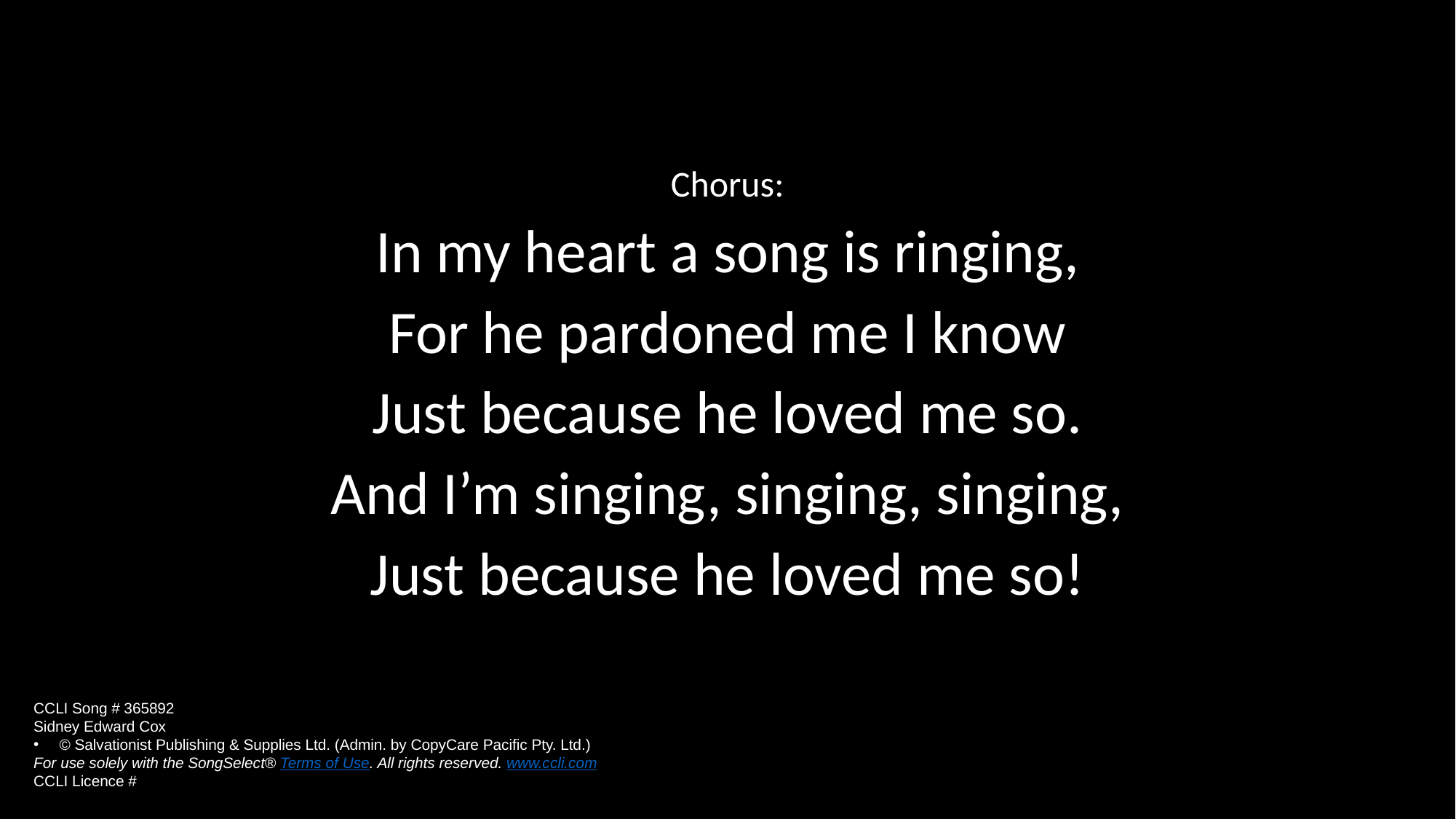

Chorus:
In my heart a song is ringing,
For he pardoned me I know
Just because he loved me so.
And I’m singing, singing, singing,
Just because he loved me so!
CCLI Song # 365892
Sidney Edward Cox
© Salvationist Publishing & Supplies Ltd. (Admin. by CopyCare Pacific Pty. Ltd.)
For use solely with the SongSelect® Terms of Use. All rights reserved. www.ccli.com
CCLI Licence #